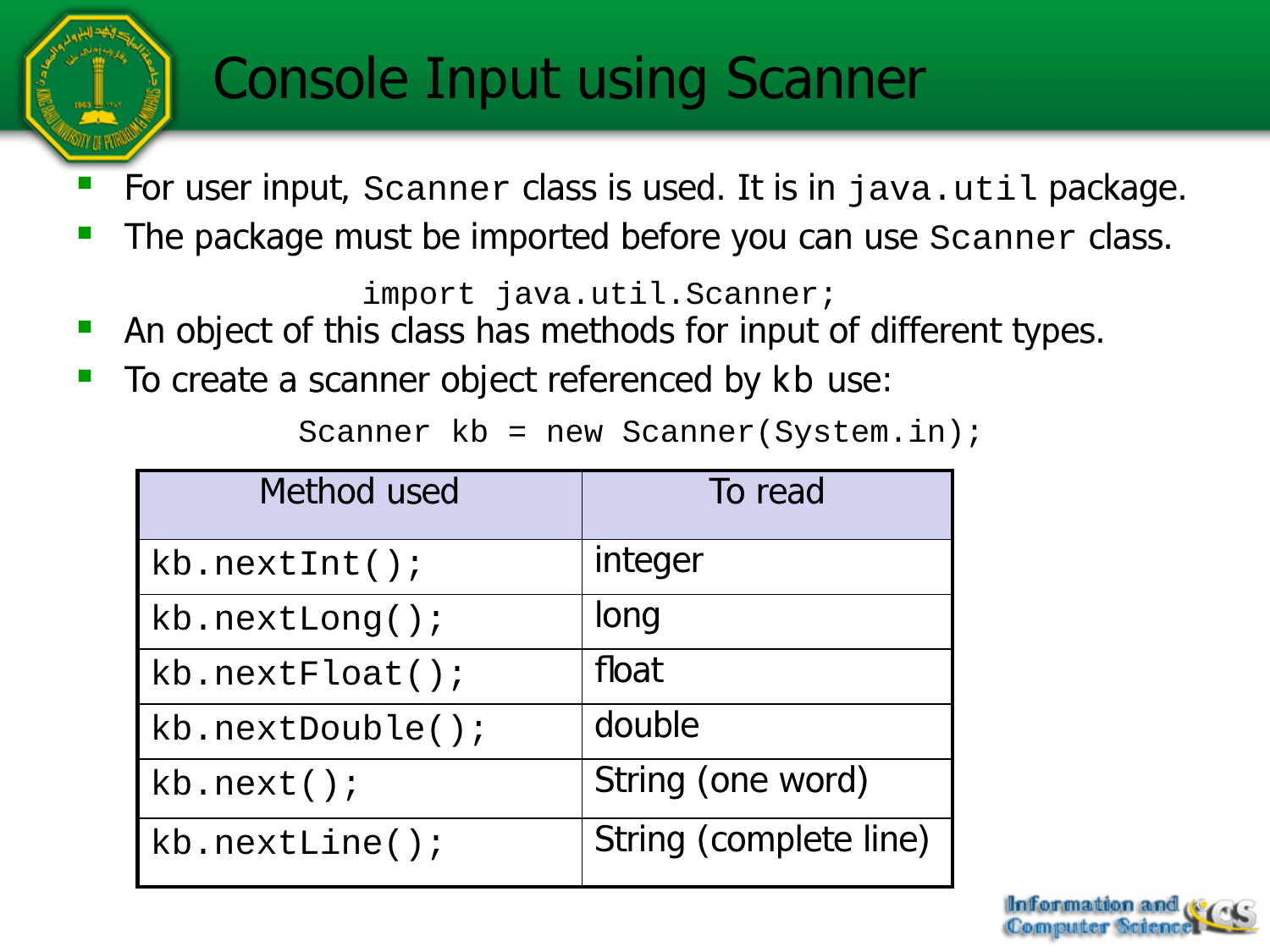

# Console Input using Scanner
For user input, Scanner class is used. It is in java.util package.
The package must be imported before you can use Scanner class.

An object of this class has methods for input of different types.
To create a scanner object referenced by kb use:

import java.util.Scanner;
Scanner kb = new Scanner(System.in);
| Method used | To read |
| --- | --- |
| kb.nextInt(); | integer |
| kb.nextLong(); | long |
| kb.nextFloat(); | float |
| kb.nextDouble(); | double |
| kb.next(); | String (one word) |
| kb.nextLine(); | String (complete line) |